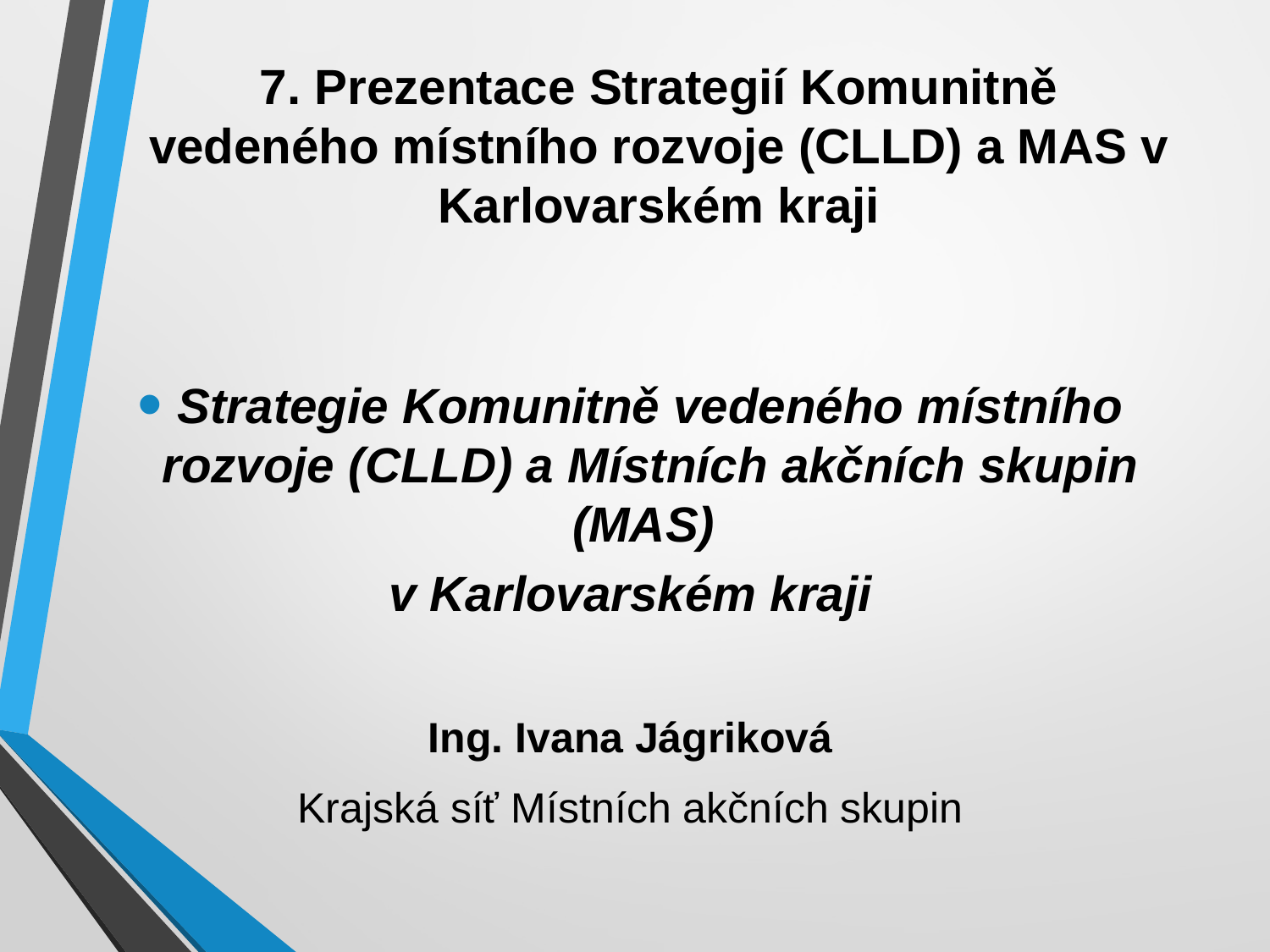

# 7. Prezentace Strategií Komunitně vedeného místního rozvoje (CLLD) a MAS v Karlovarském kraji

Strategie Komunitně vedeného místního rozvoje (CLLD) a Místních akčních skupin (MAS)
v Karlovarském kraji

Ing. Ivana Jágriková
Krajská síť Místních akčních skupin